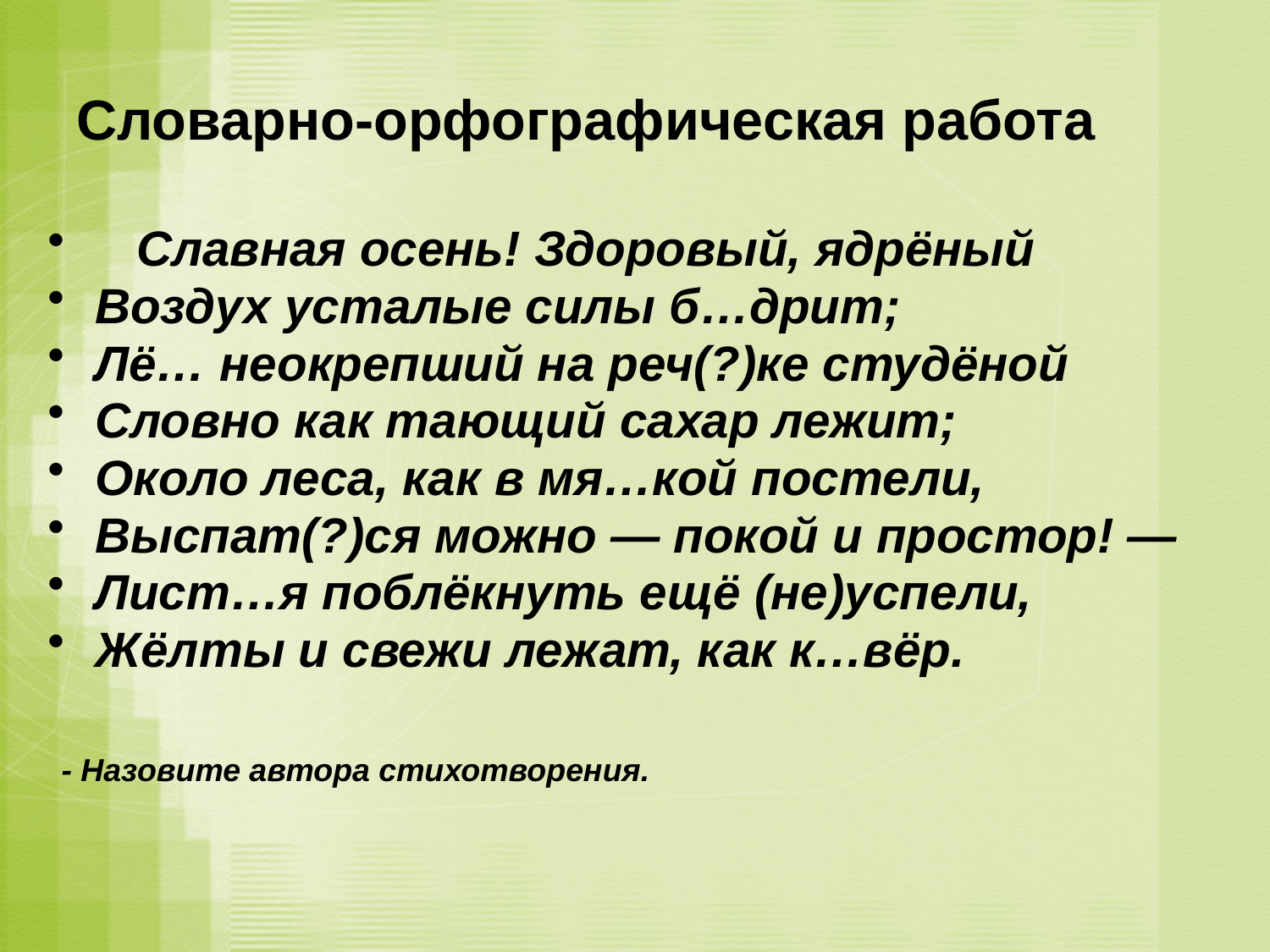

# Словарно-орфографическая работа
   Славная осень! Здоровый, ядрёный
Воздух усталые силы б…дрит;
Лё… неокрепший на реч(?)ке студёной
Словно как тающий сахар лежит;
Около леса, как в мя…кой постели,
Выспат(?)ся можно — покой и простор! —
Лист…я поблёкнуть ещё (не)успели,
Жёлты и свежи лежат, как к…вёр.

 - Назовите автора стихотворения.